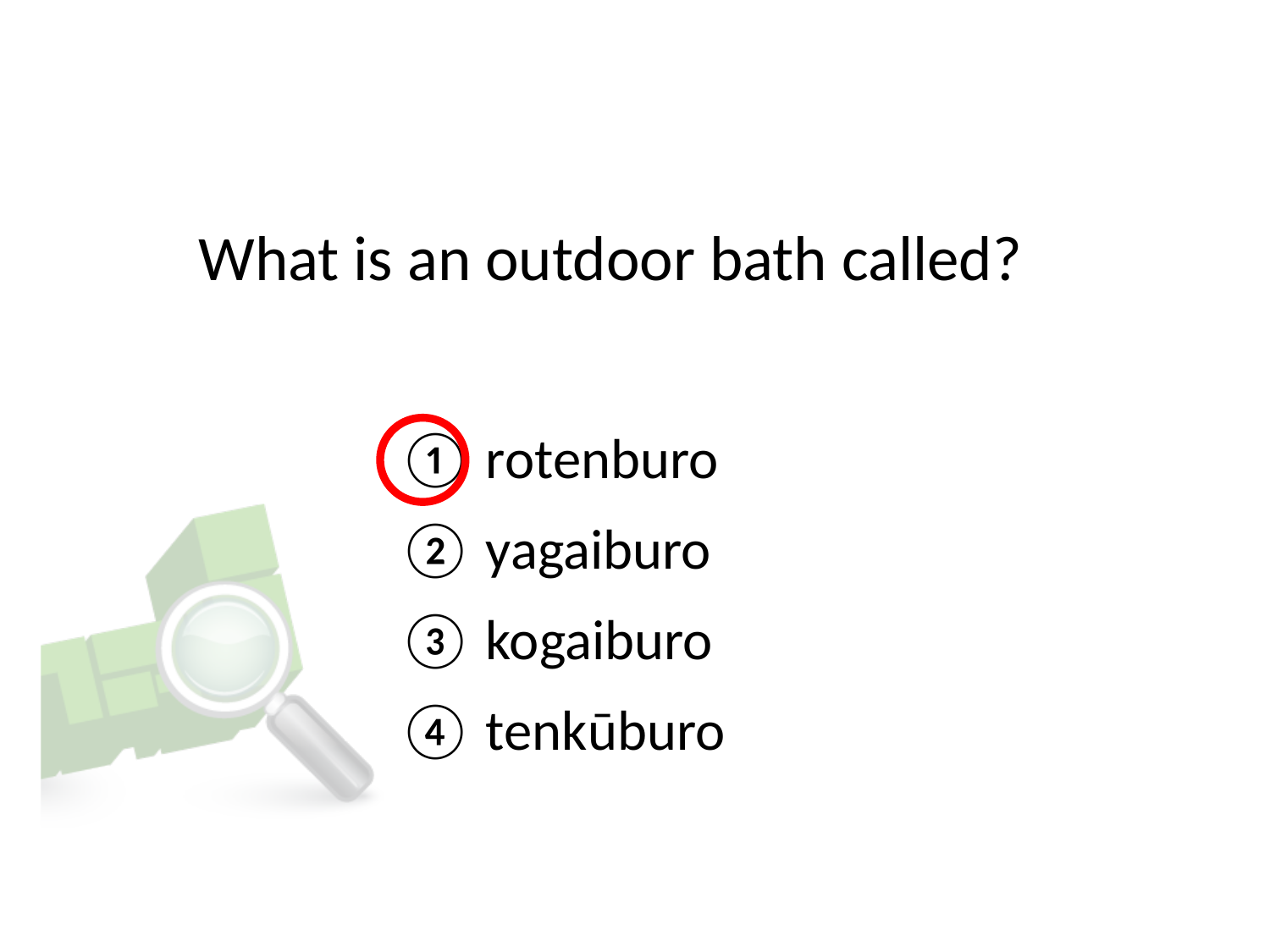

# What is an outdoor bath called?
① rotenburo
② yagaiburo
③ kogaiburo
④ tenkūburo